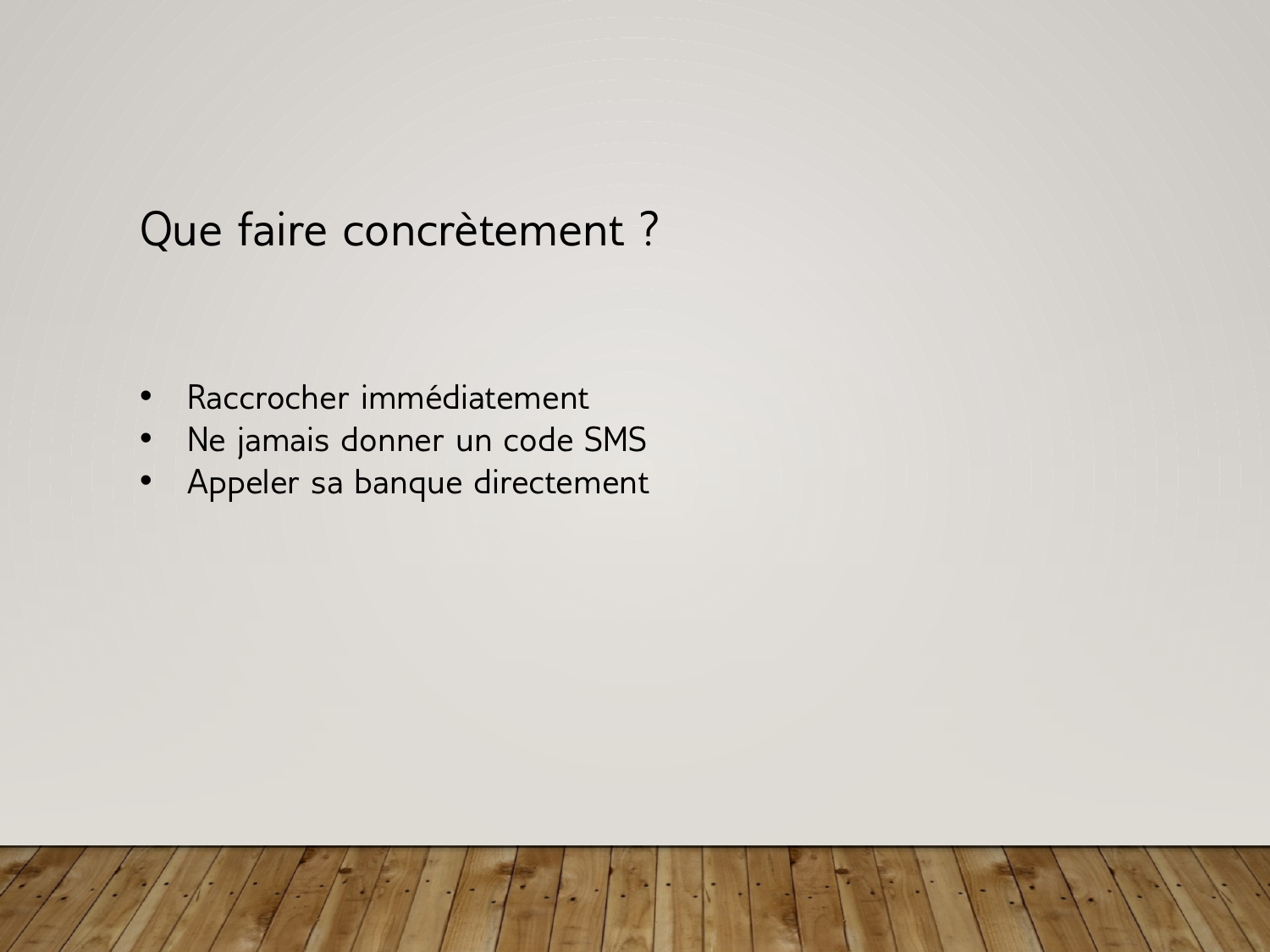

Que faire concrètement ?

Raccrocher immédiatement
Ne jamais donner un code SMS
Appeler sa banque directement